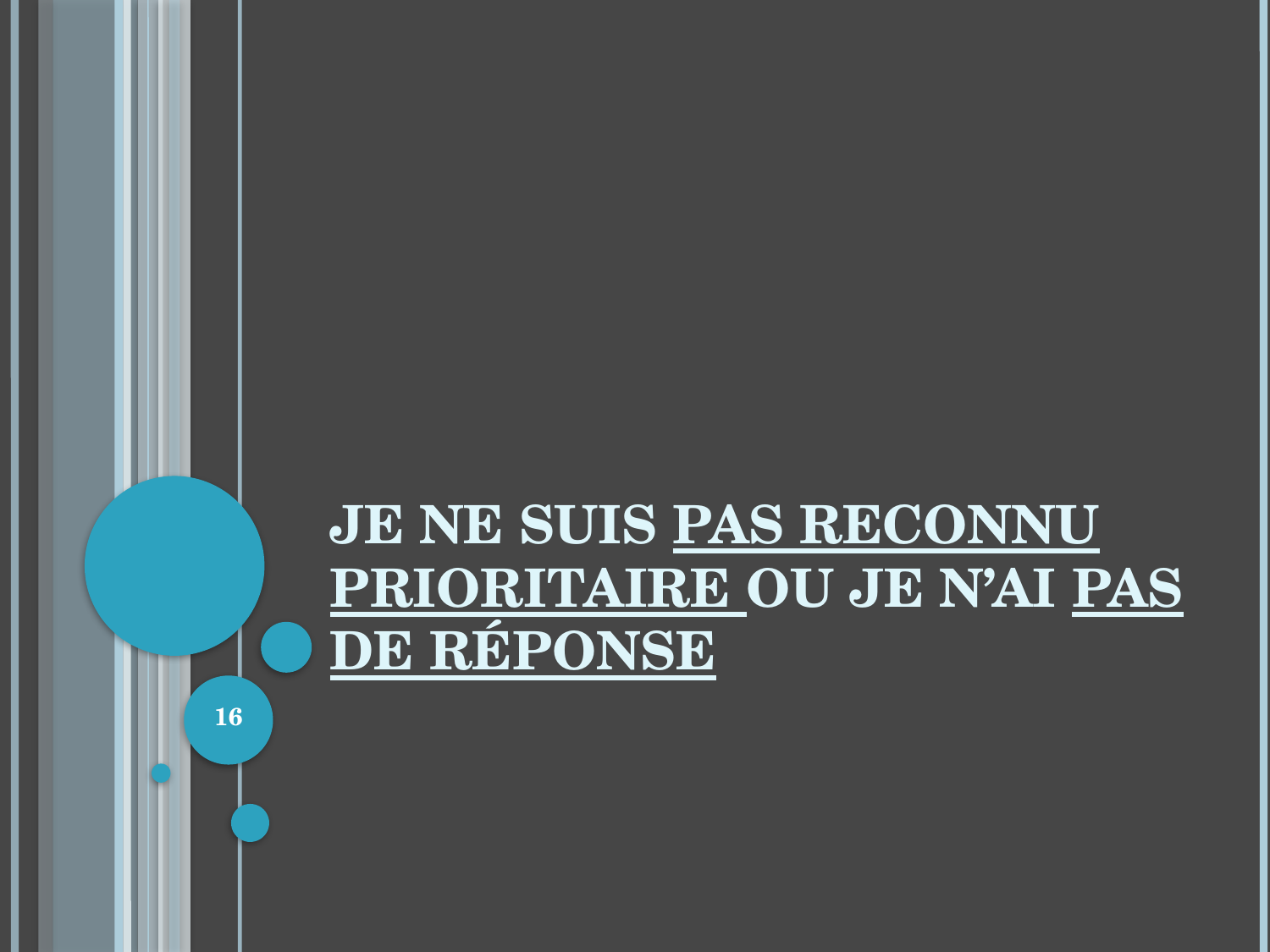

# Je ne suis pas reconnu prioritaire OU je n’ai pas de réponse
16